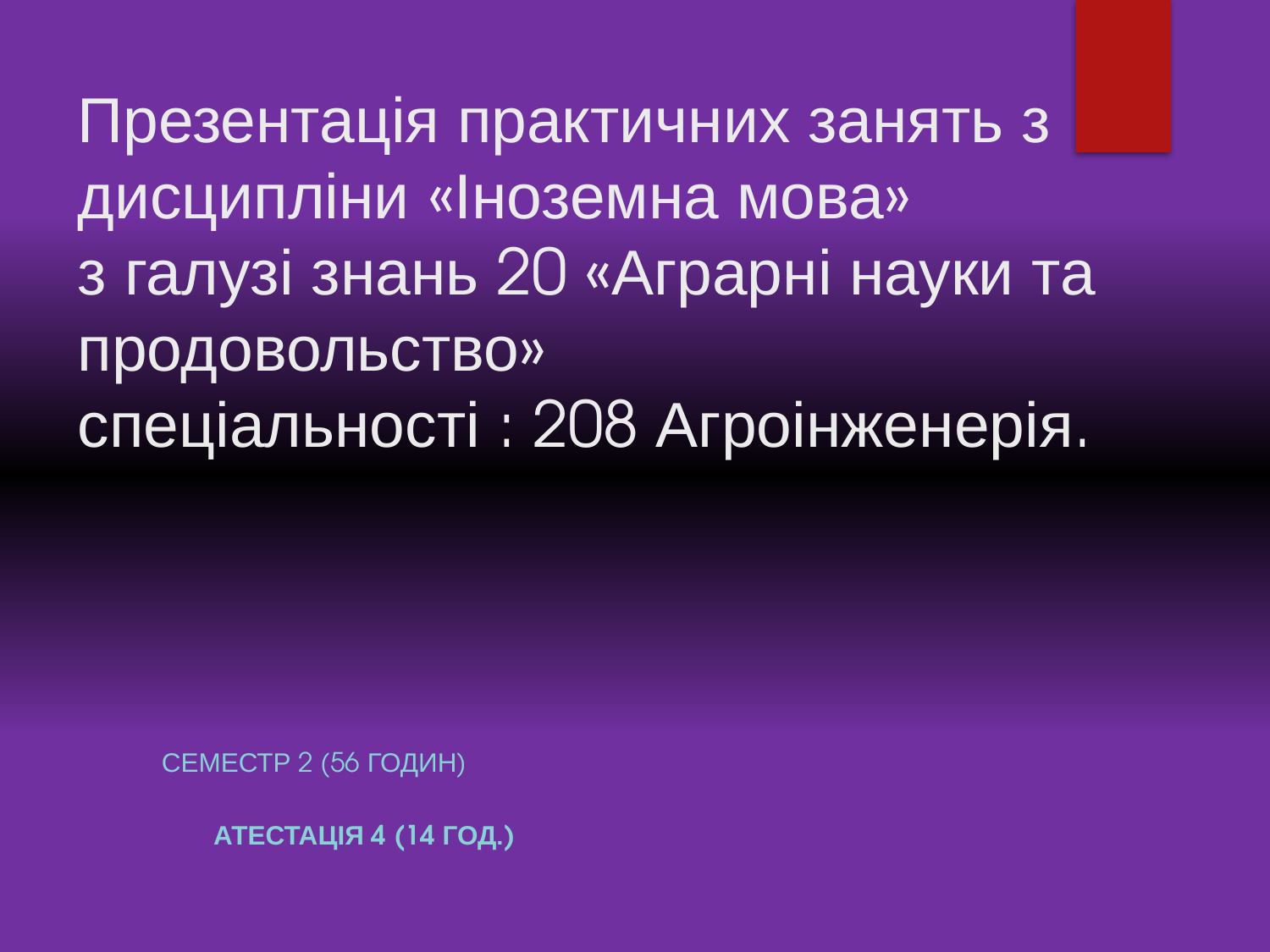

# Презентація практичних занять з дисципліни «Іноземна мова» з галузі знань 20 «Аграрні науки та продовольство» спеціальності : 208 Агроінженерія.

Семестр 2 (56 годин)
       Атестація 4 (14 год.)